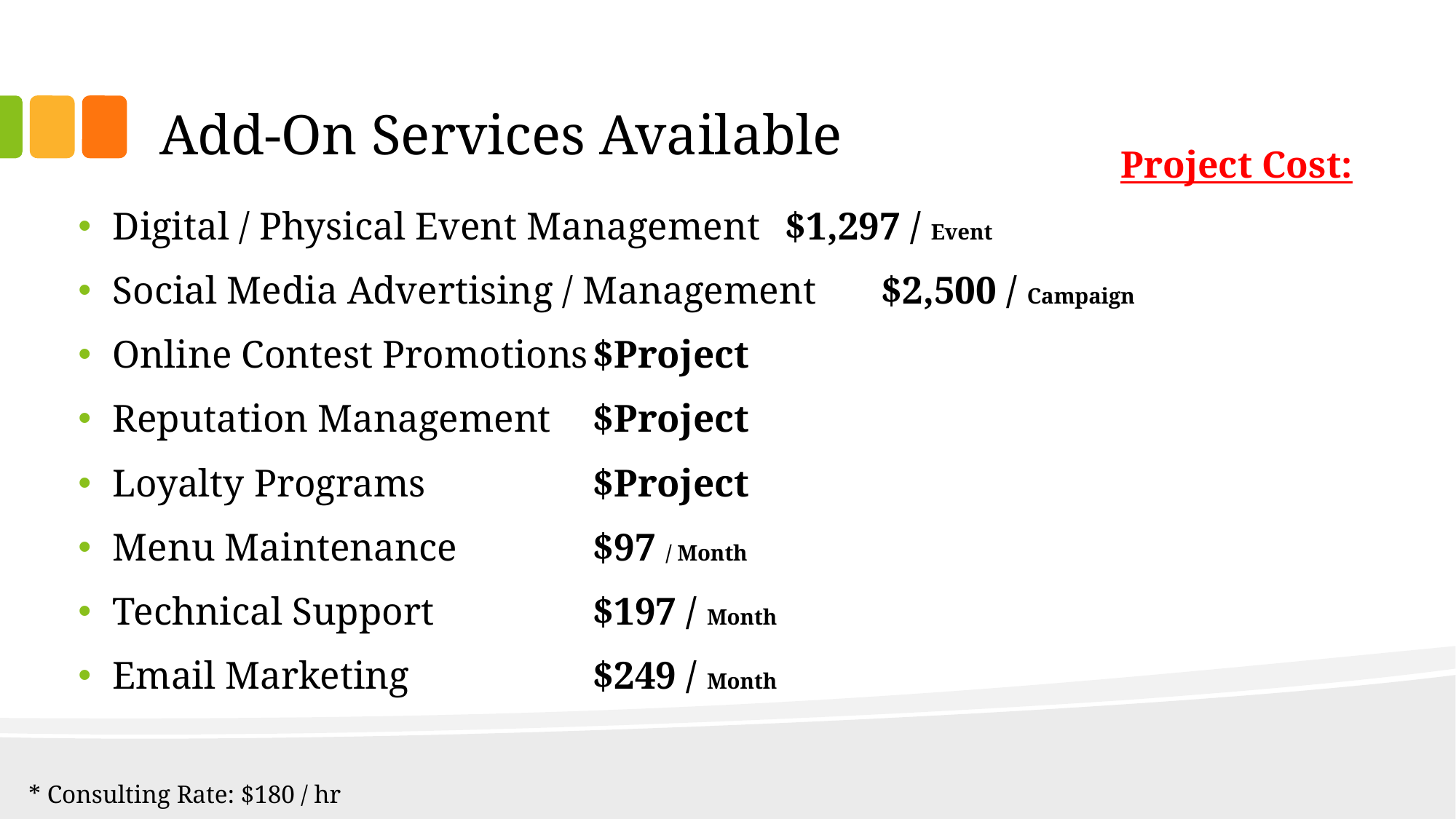

# Add-On Services Available
Project Cost:
Digital / Physical Event Management			$1,297 / Event
Social Media Advertising / Management			$2,500 / Campaign
Online Contest Promotions				$Project
Reputation Management				$Project
Loyalty Programs					$Project
Menu Maintenance					$97 / Month
Technical Support					$197 / Month
Email Marketing					$249 / Month

* Consulting Rate: $180 / hr